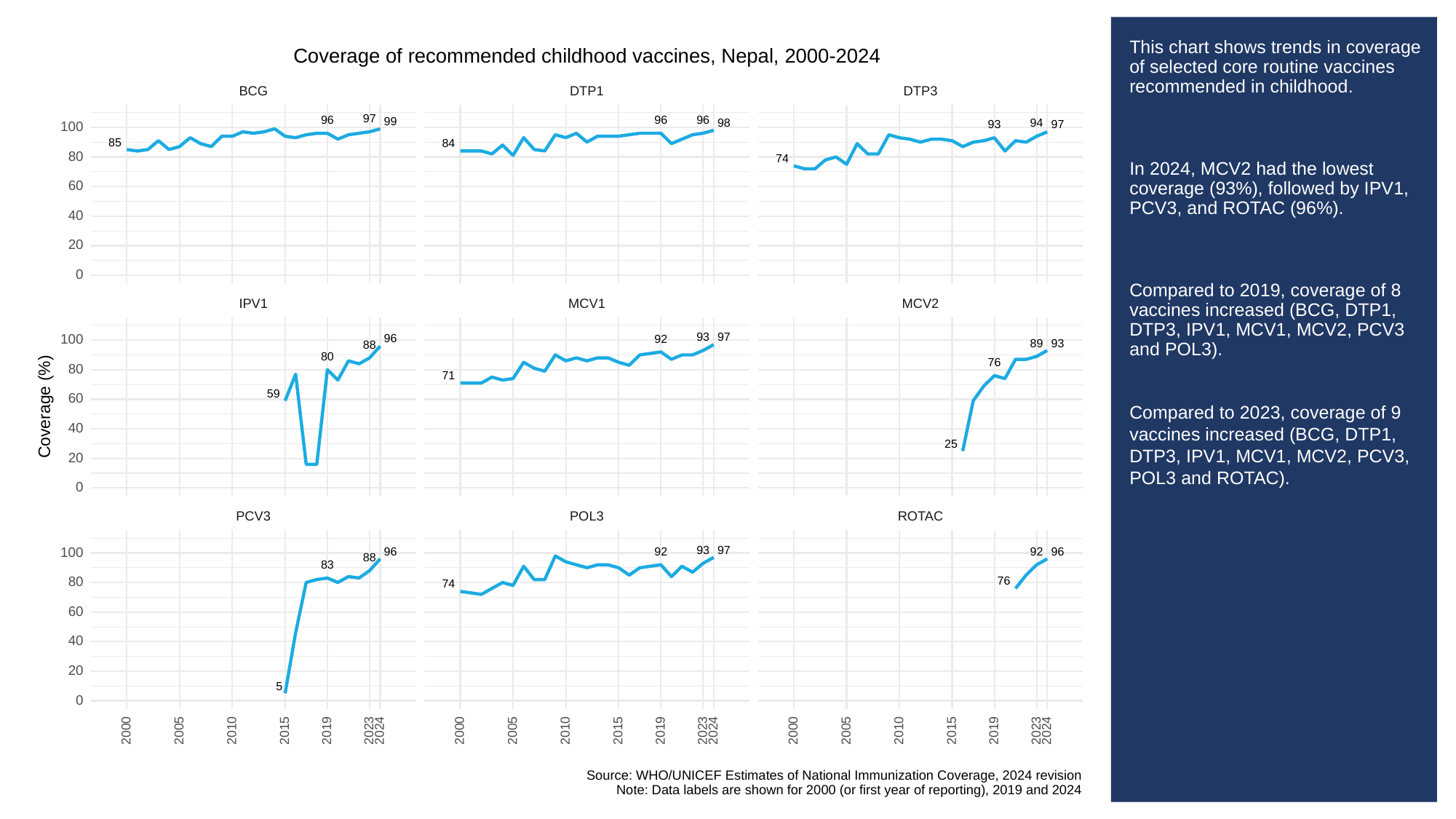

# This chart shows trends in coverage of selected core routine vaccines recommended in childhood.

In 2024, MCV2 had the lowest coverage (93%), followed by IPV1, PCV3, and ROTAC (96%).

Compared to 2019, coverage of 8 vaccines increased (BCG, DTP1, DTP3, IPV1, MCV1, MCV2, PCV3 and POL3).

Compared to 2023, coverage of 9 vaccines increased (BCG, DTP1, DTP3, IPV1, MCV1, MCV2, PCV3, POL3 and ROTAC).

Coverage of recommended childhood vaccines, Nepal, 2000-2024
BCG
DTP3
DTP1

97
96
96
96
99
98
94
97
93
100

85
84

80
74

60

40

20

0

MCV1
MCV2
IPV1

97
93
96
100
92
93
89

88

80

76
80

71

59
60
Coverage (%)

40

25

20

0

POL3
PCV3
ROTAC

97
93
96
96
100
92
92

88

83

76
80
74

60

40

20

5

0

2023
2023
2023
2000
2005
2010
2015
2019
2024
2000
2005
2010
2015
2019
2024
2000
2005
2010
2015
2019
2024
Source: WHO/UNICEF Estimates of National Immunization Coverage, 2024 revision
Note: Data labels are shown for 2000 (or first year of reporting), 2019 and 2024